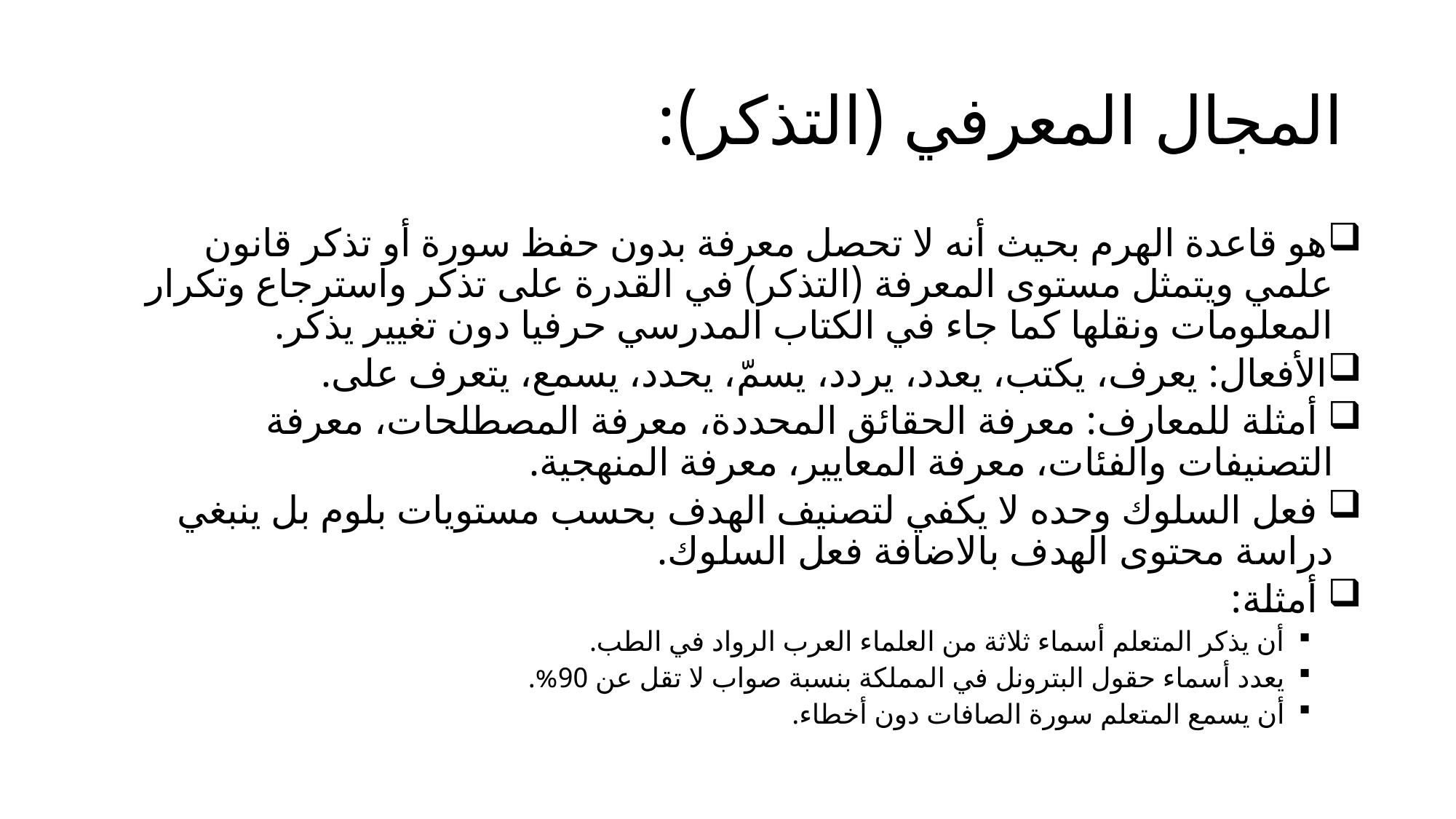

# المجال المعرفي (التذكر):
هو قاعدة الهرم بحيث أنه لا تحصل معرفة بدون حفظ سورة أو تذكر قانون علمي ويتمثل مستوى المعرفة (التذكر) في القدرة على تذكر واسترجاع وتكرار المعلومات ونقلها كما جاء في الكتاب المدرسي حرفيا دون تغيير يذكر.
الأفعال: يعرف، يكتب، يعدد، يردد، يسمّ، يحدد، يسمع، يتعرف على.
 أمثلة للمعارف: معرفة الحقائق المحددة، معرفة المصطلحات، معرفة التصنيفات والفئات، معرفة المعايير، معرفة المنهجية.
 فعل السلوك وحده لا يكفي لتصنيف الهدف بحسب مستويات بلوم بل ينبغي دراسة محتوى الهدف بالاضافة فعل السلوك.
 أمثلة:
أن يذكر المتعلم أسماء ثلاثة من العلماء العرب الرواد في الطب.
يعدد أسماء حقول البترونل في المملكة بنسبة صواب لا تقل عن 90%.
أن يسمع المتعلم سورة الصافات دون أخطاء.